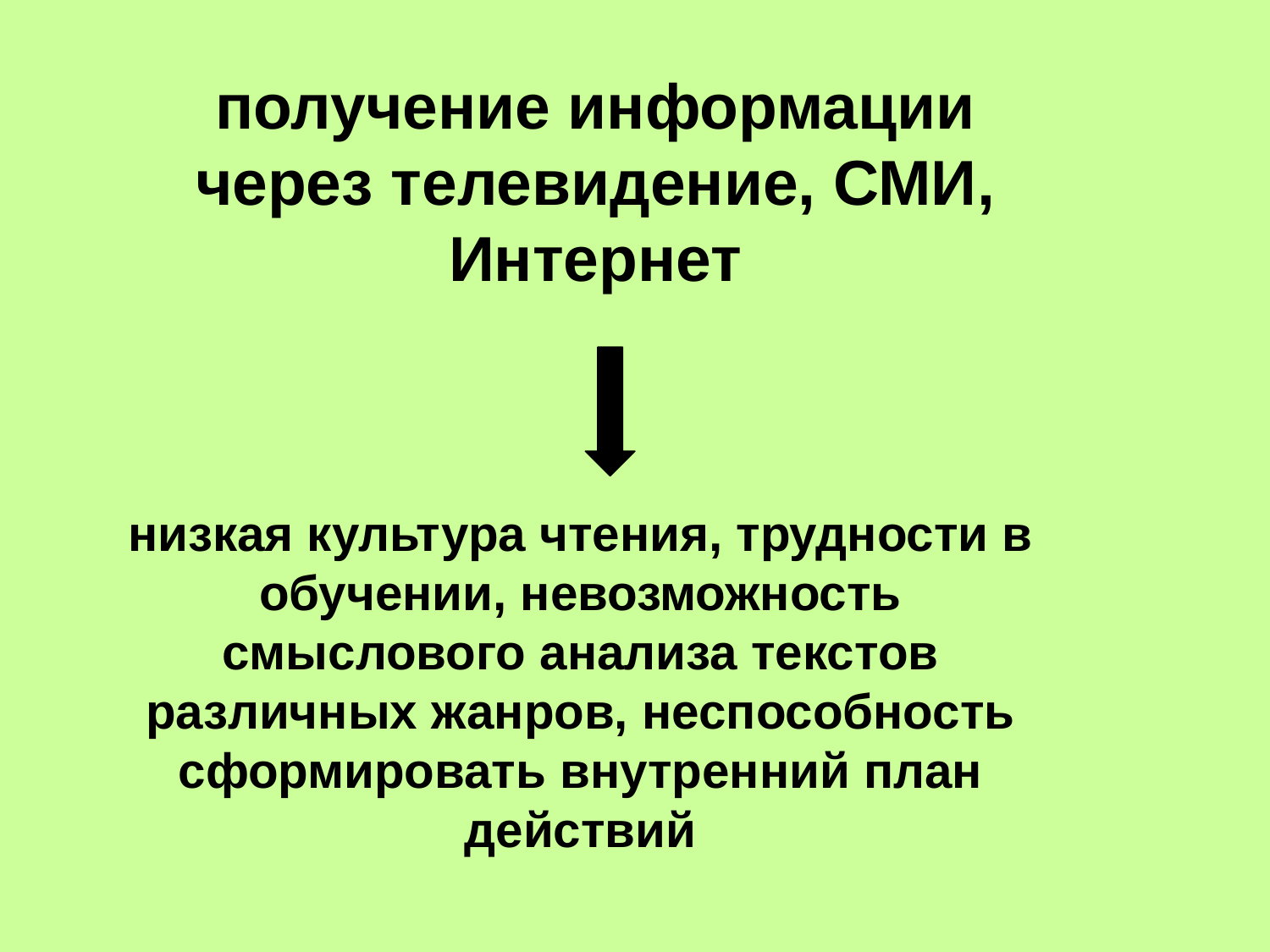

получение информации через телевидение, СМИ, Интернет

низкая культура чтения, трудности в обучении, невозможность смыслового анализа текстов различных жанров, неспособность сформировать внутренний план действий